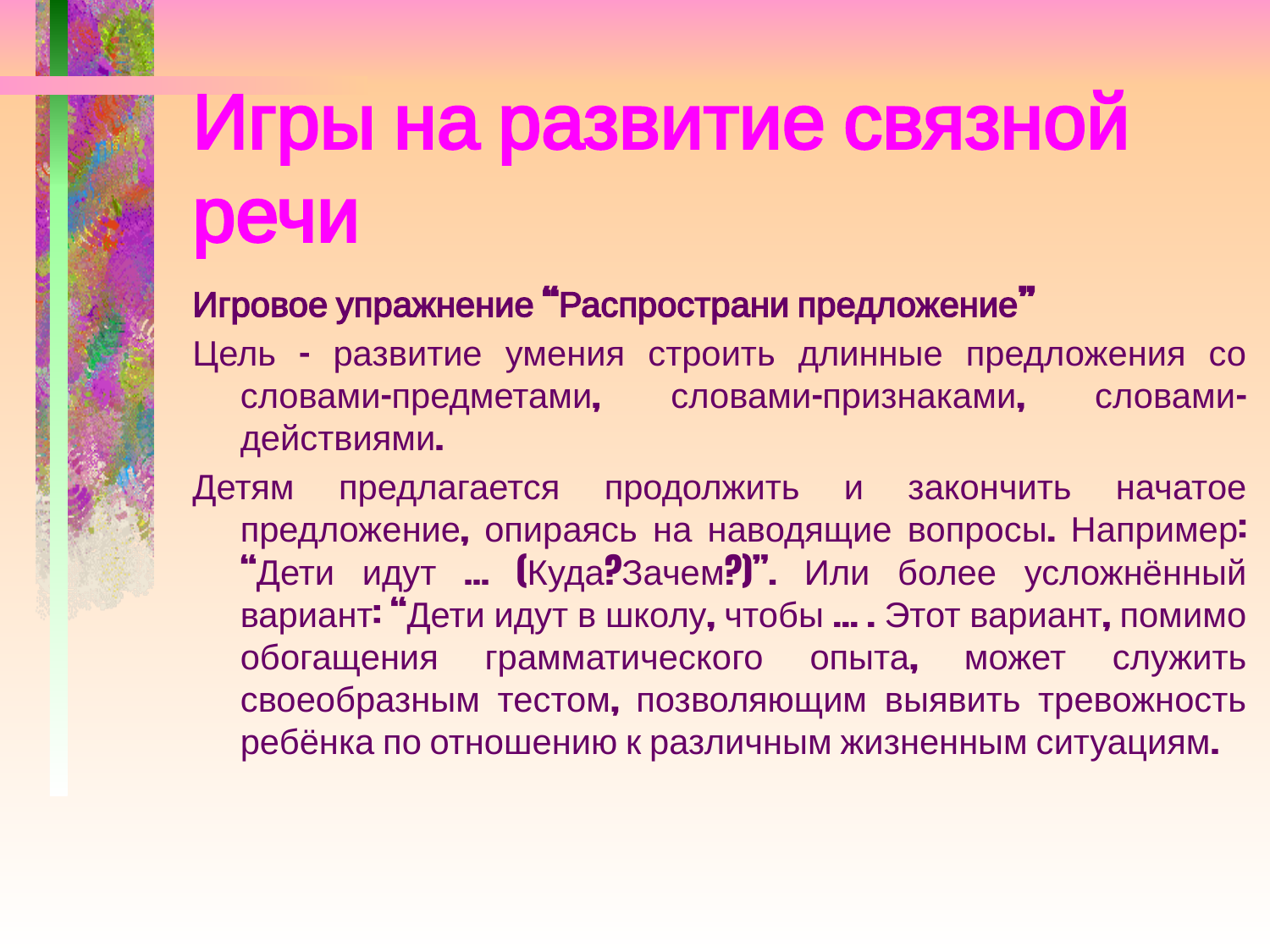

# Игры на развитие связной речи
Игровое упражнение “Распространи предложение”
Цель – развитие умения строить длинные предложения со словами-предметами, словами-признаками, словами-действиями.
Детям предлагается продолжить и закончить начатое предложение, опираясь на наводящие вопросы. Например: “Дети идут … (Куда?Зачем?)”. Или более усложнённый вариант: “Дети идут в школу, чтобы … . Этот вариант, помимо обогащения грамматического опыта, может служить своеобразным тестом, позволяющим выявить тревожность ребёнка по отношению к различным жизненным ситуациям.